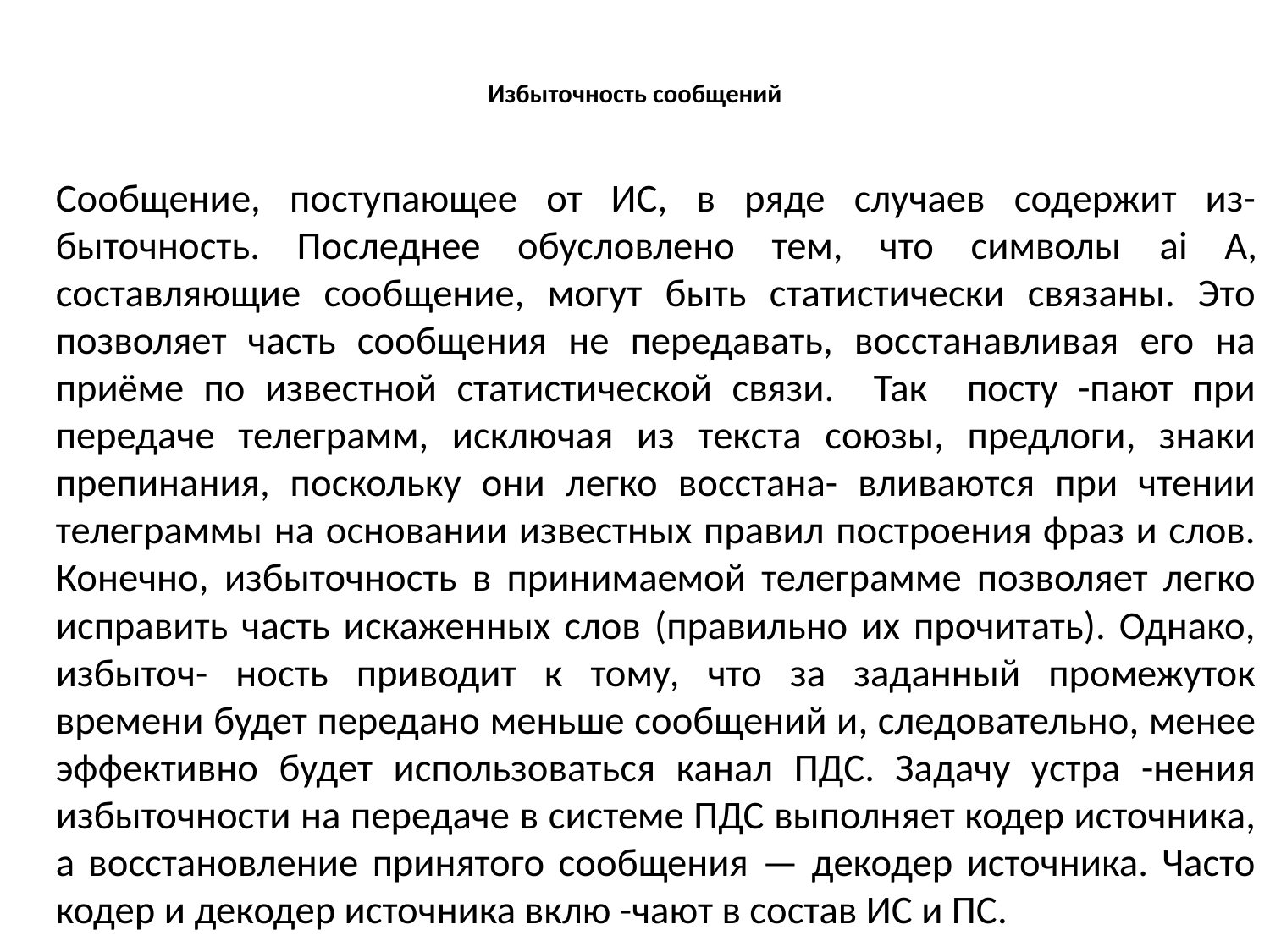

# Избыточность сообщений
	Сообщение, поступающее от ИС, в ряде случаев содержит из- быточность. Последнее обусловлено тем, что символы ai A, составляющие сообщение, могут быть статистически связаны. Это позволяет часть сообщения не передавать, восстанавливая его на приёме по известной статистической связи.  Так  посту -пают при передаче телеграмм, исключая из текста союзы, предлоги, знаки препинания, поскольку они легко восстана- вливаются при чтении телеграммы на основании известных правил построения фраз и слов. Конечно, избыточность в принимаемой телеграмме позволяет легко исправить часть искаженных слов (правильно их прочитать). Однако, избыточ- ность приводит к тому, что за заданный промежуток времени будет передано меньше сообщений и, следовательно, менее эффективно будет использоваться канал ПДС. Задачу устра -нения избыточности на передаче в системе ПДС выполняет кодер источника, а восстановление принятого сообщения — декодер источника. Часто кодер и декодер источника вклю -чают в состав ИС и ПС.